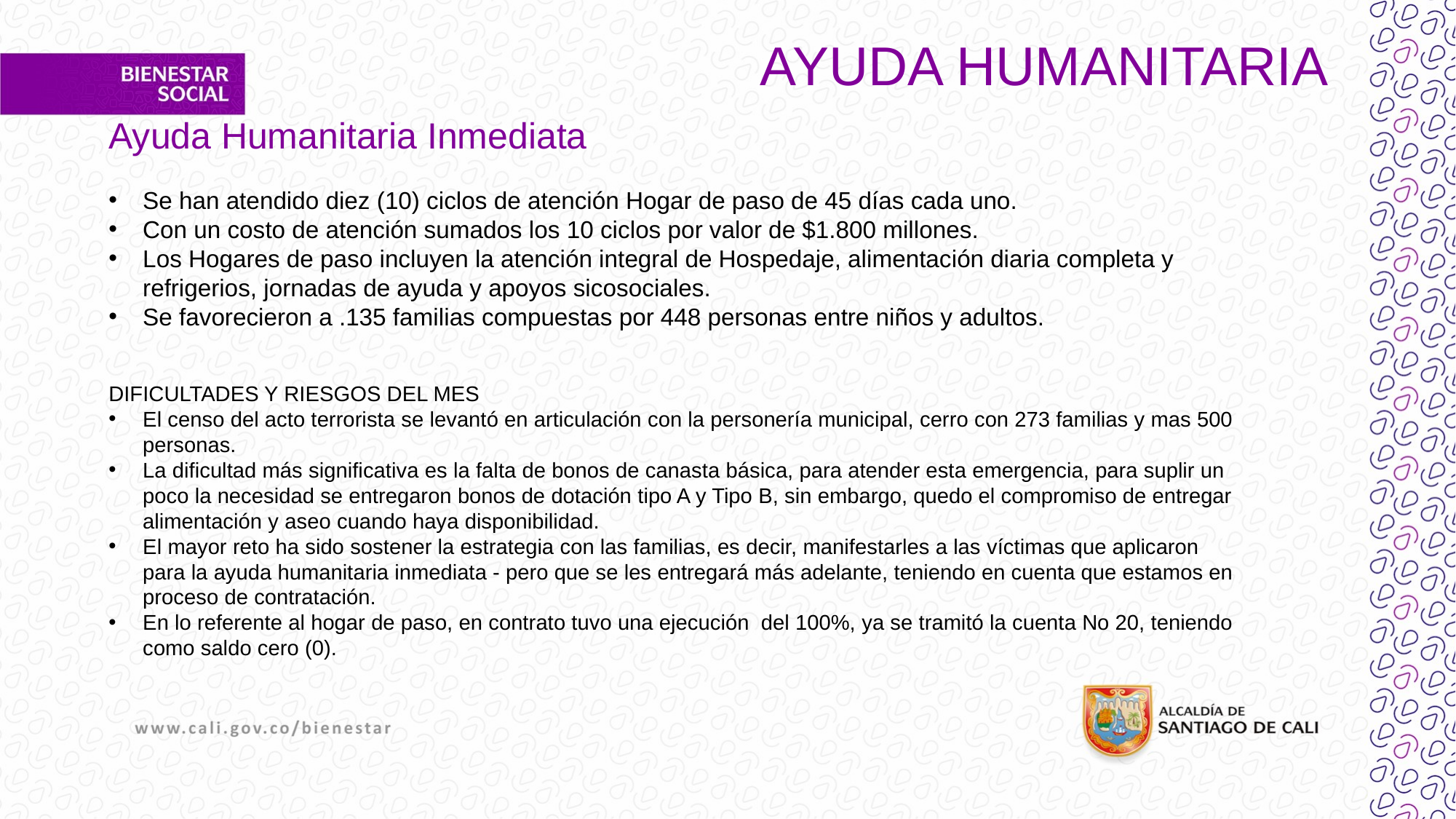

# AYUDA HUMANITARIA
Ayuda Humanitaria Inmediata
Se han atendido diez (10) ciclos de atención Hogar de paso de 45 días cada uno.
Con un costo de atención sumados los 10 ciclos por valor de $1.800 millones.
Los Hogares de paso incluyen la atención integral de Hospedaje, alimentación diaria completa y refrigerios, jornadas de ayuda y apoyos sicosociales.
Se favorecieron a .135 familias compuestas por 448 personas entre niños y adultos.
DIFICULTADES Y RIESGOS DEL MES
El censo del acto terrorista se levantó en articulación con la personería municipal, cerro con 273 familias y mas 500 personas.
La dificultad más significativa es la falta de bonos de canasta básica, para atender esta emergencia, para suplir un poco la necesidad se entregaron bonos de dotación tipo A y Tipo B, sin embargo, quedo el compromiso de entregar alimentación y aseo cuando haya disponibilidad.
El mayor reto ha sido sostener la estrategia con las familias, es decir, manifestarles a las víctimas que aplicaron para la ayuda humanitaria inmediata - pero que se les entregará más adelante, teniendo en cuenta que estamos en proceso de contratación.
En lo referente al hogar de paso, en contrato tuvo una ejecución  del 100%, ya se tramitó la cuenta No 20, teniendo como saldo cero (0).